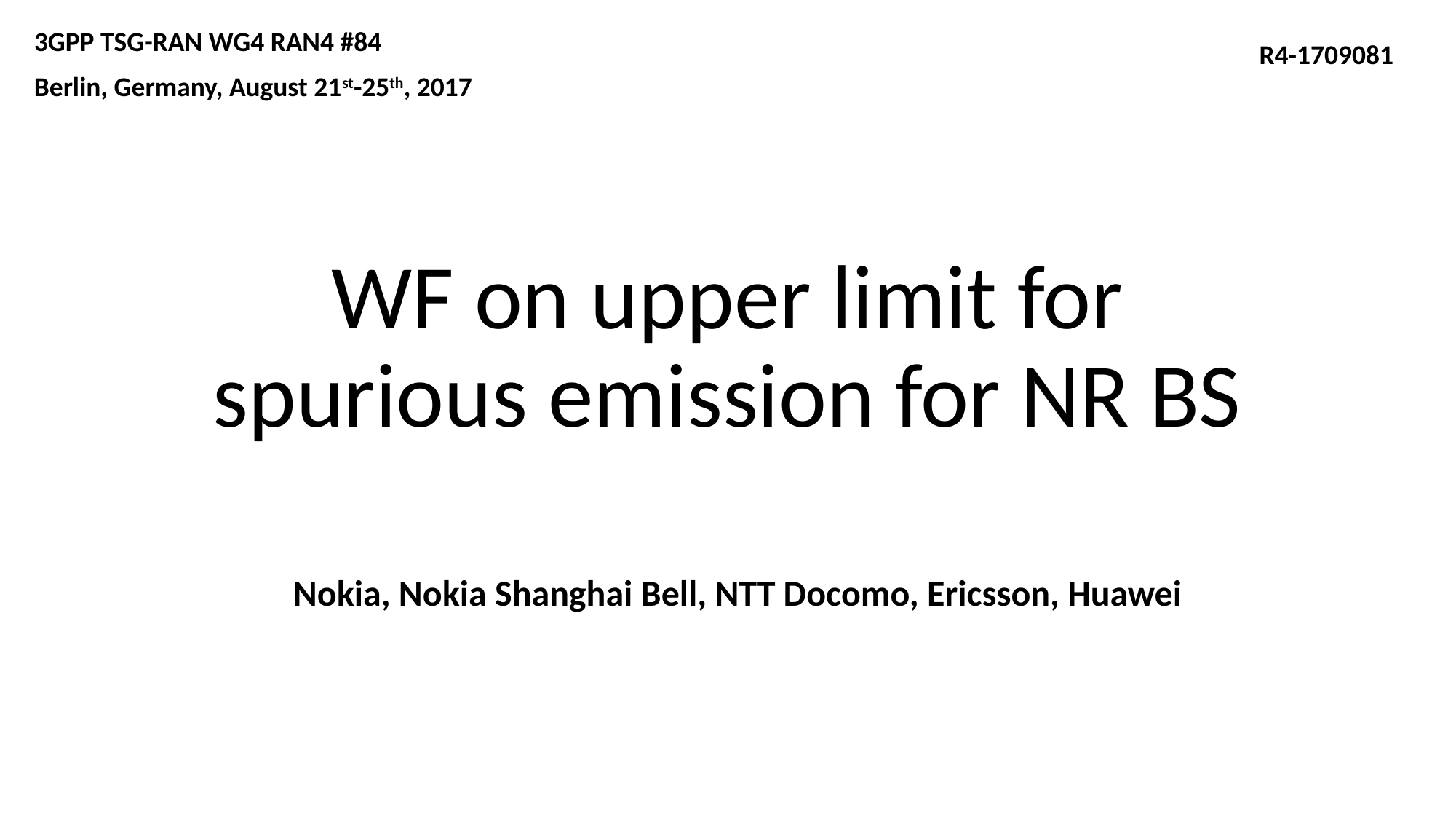

3GPP TSG-RAN WG4 RAN4 #84
Berlin, Germany, August 21st-25th, 2017
R4-1709081
WF on upper limit for spurious emission for NR BS
Nokia, Nokia Shanghai Bell, NTT Docomo, Ericsson, Huawei